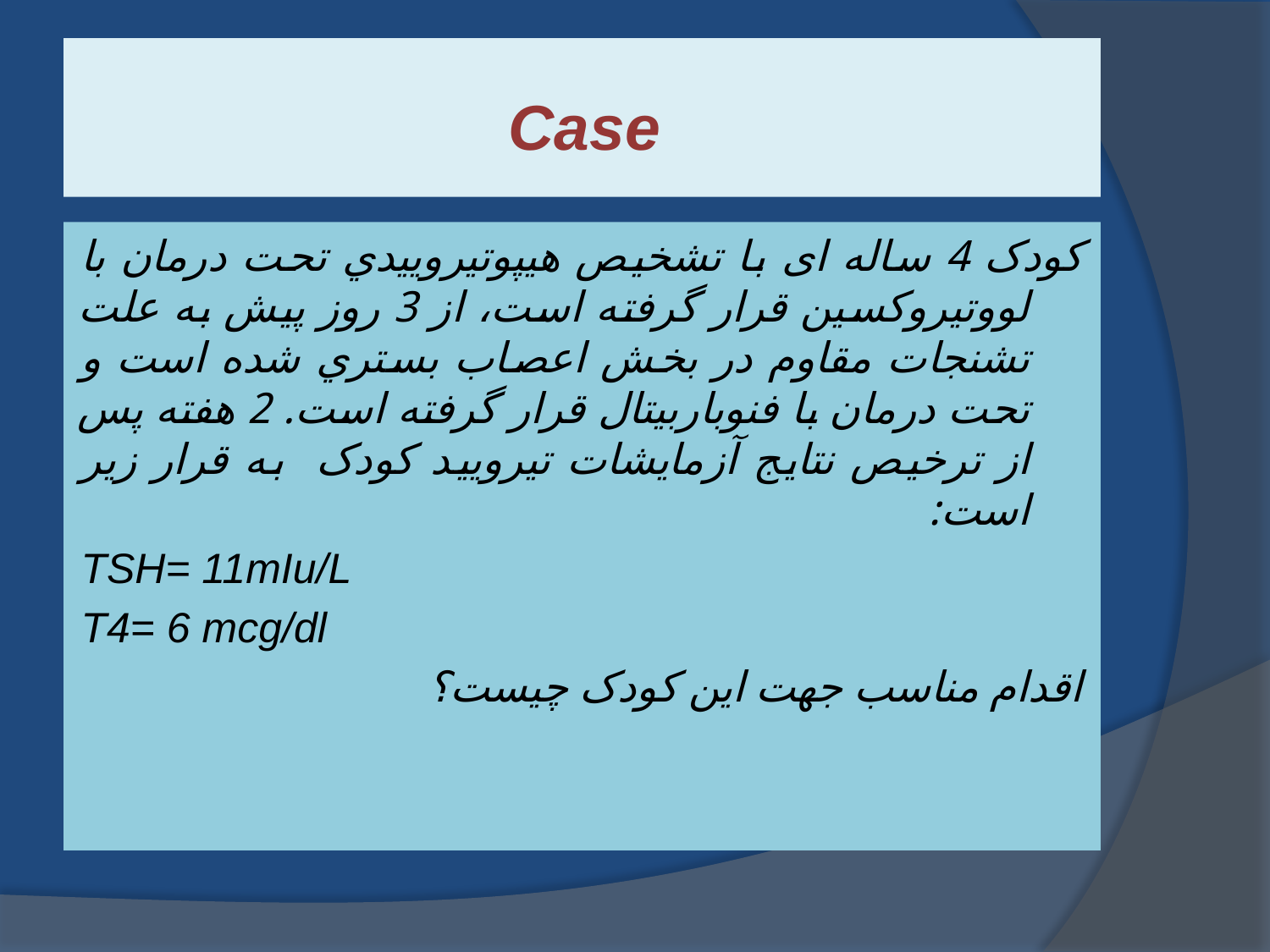

# Case
کودک 4 ساله ای با تشخيص هيپوتيروييدي تحت درمان با لووتيروكسين قرار گرفته است، از 3 روز پيش به علت تشنجات مقاوم در بخش اعصاب بستري شده است و تحت درمان با فنوباربيتال قرار گرفته است. 2 هفته پس از ترخيص نتايج آزمايشات تيروييد کودک  به قرار زير است:
TSH= 11mIu/L
T4= 6 mcg/dl
اقدام مناسب جهت اين کودک چيست؟